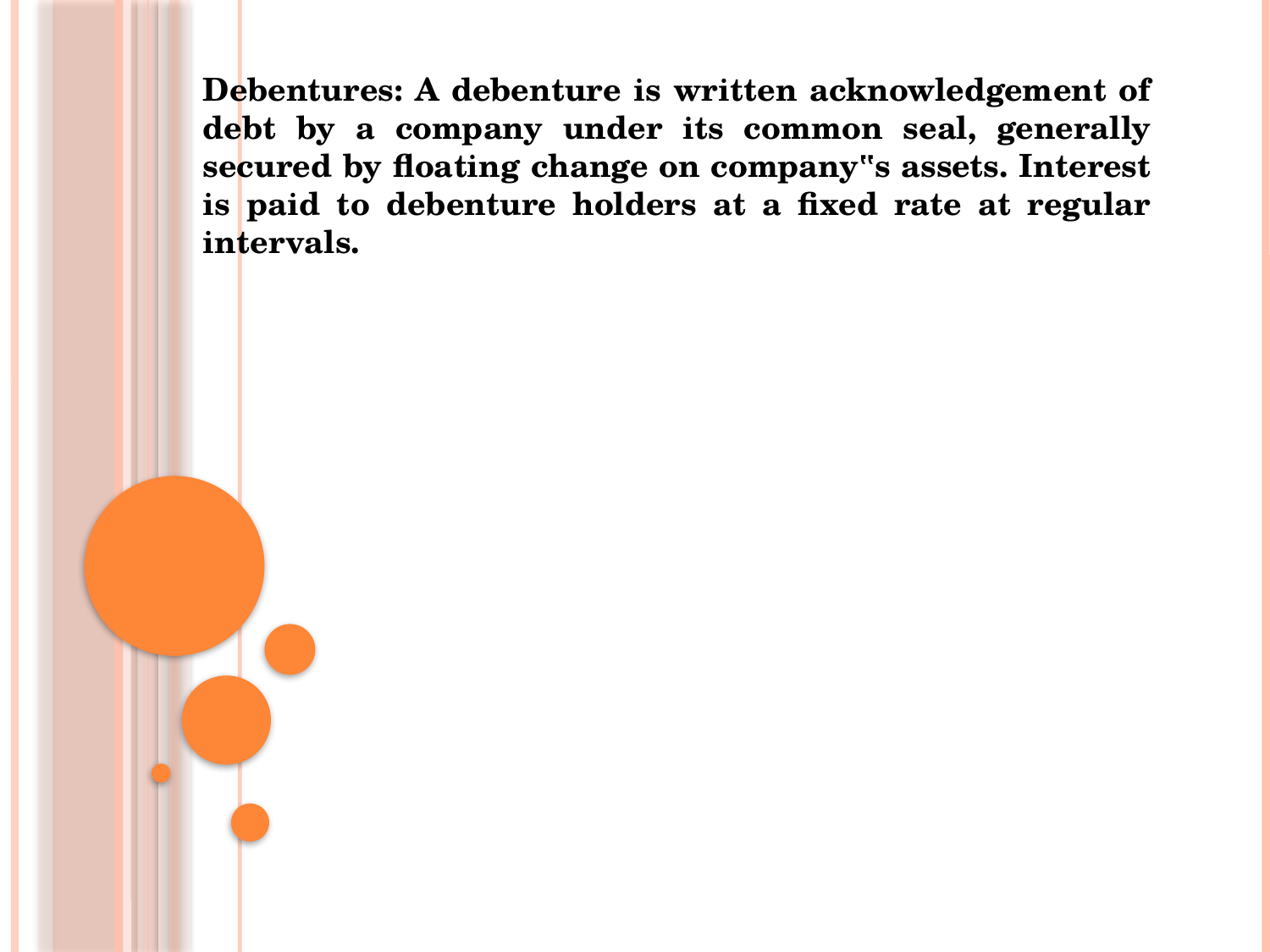

#
Debentures: A debenture is written acknowledgement of debt by a company under its common seal, generally secured by floating change on company‟s assets. Interest is paid to debenture holders at a fixed rate at regular intervals.